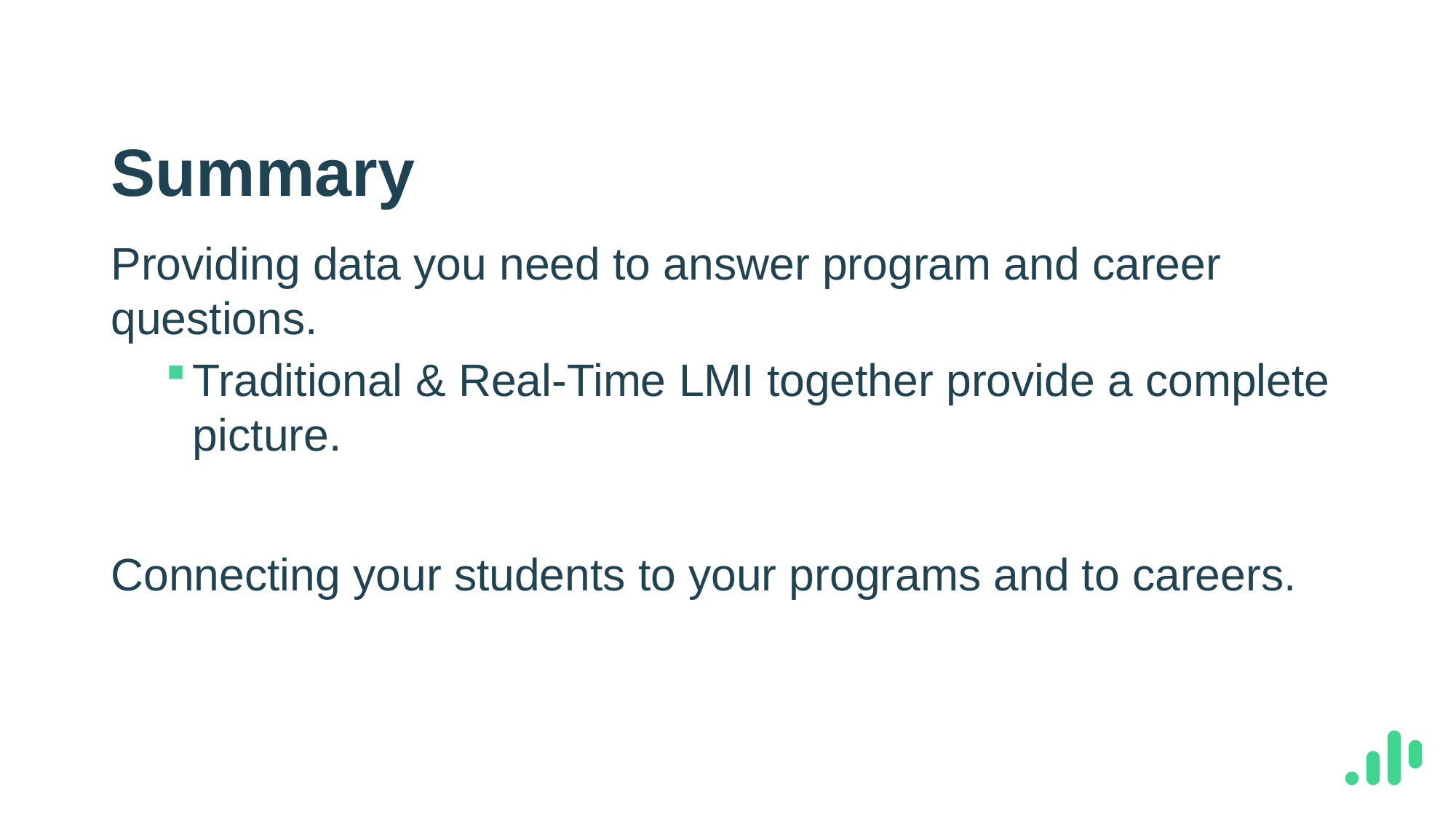

# Summary
Providing data you need to answer program and career questions.
Traditional & Real-Time LMI together provide a complete picture.

Connecting your students to your programs and to careers.